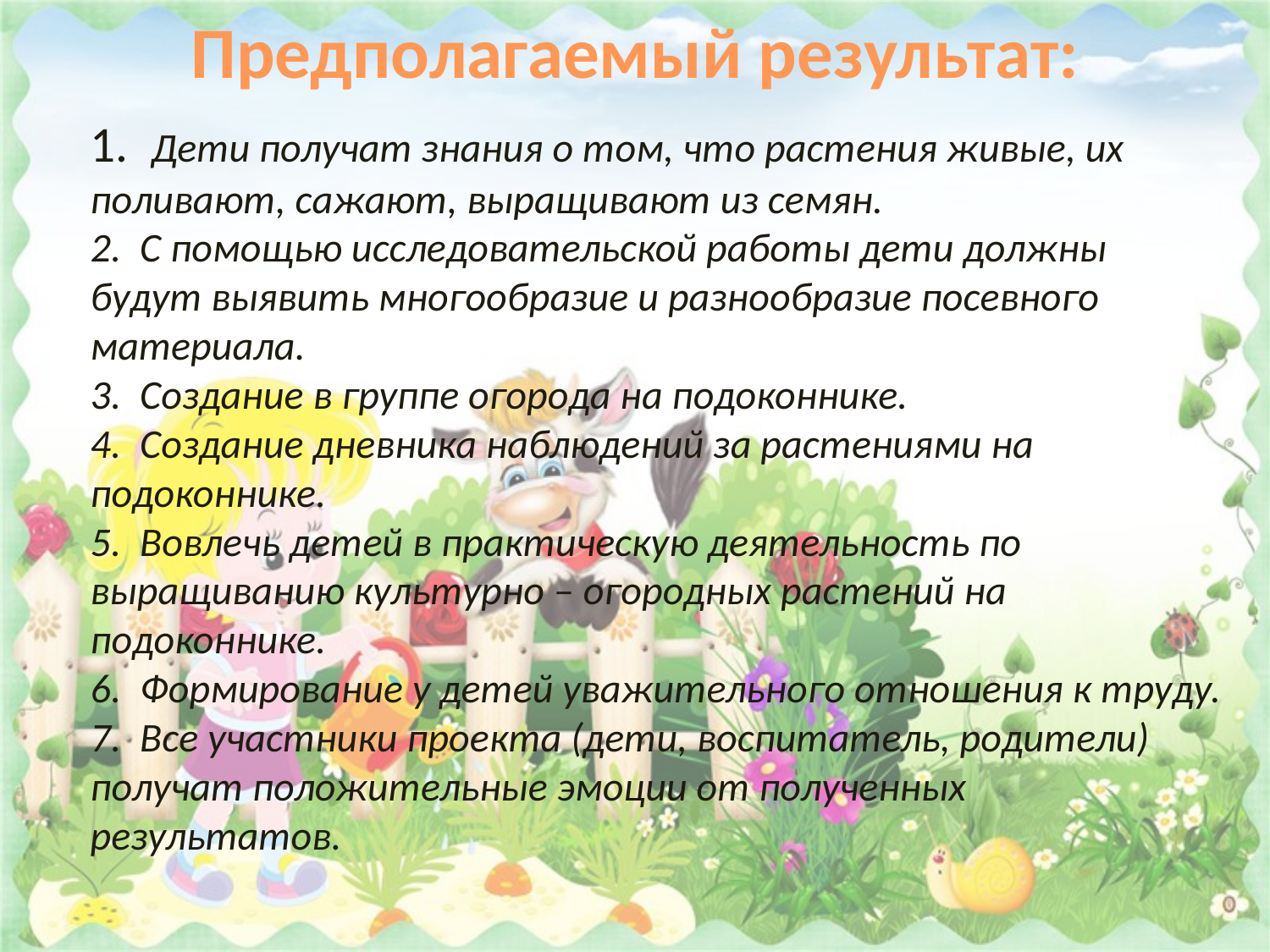

# Предполагаемый результат:
	1.  Дети получат знания о том, что растения живые, их поливают, сажают, выращивают из семян.
2.  С помощью исследовательской работы дети должны будут выявить многообразие и разнообразие посевного материала.
3.  Создание в группе огорода на подоконнике.
4.  Создание дневника наблюдений за растениями на подоконнике.
5.  Вовлечь детей в практическую деятельность по выращиванию культурно – огородных растений на подоконнике.
6.  Формирование у детей уважительного отношения к труду.
7.  Все участники проекта (дети, воспитатель, родители) получат положительные эмоции от полученных результатов.